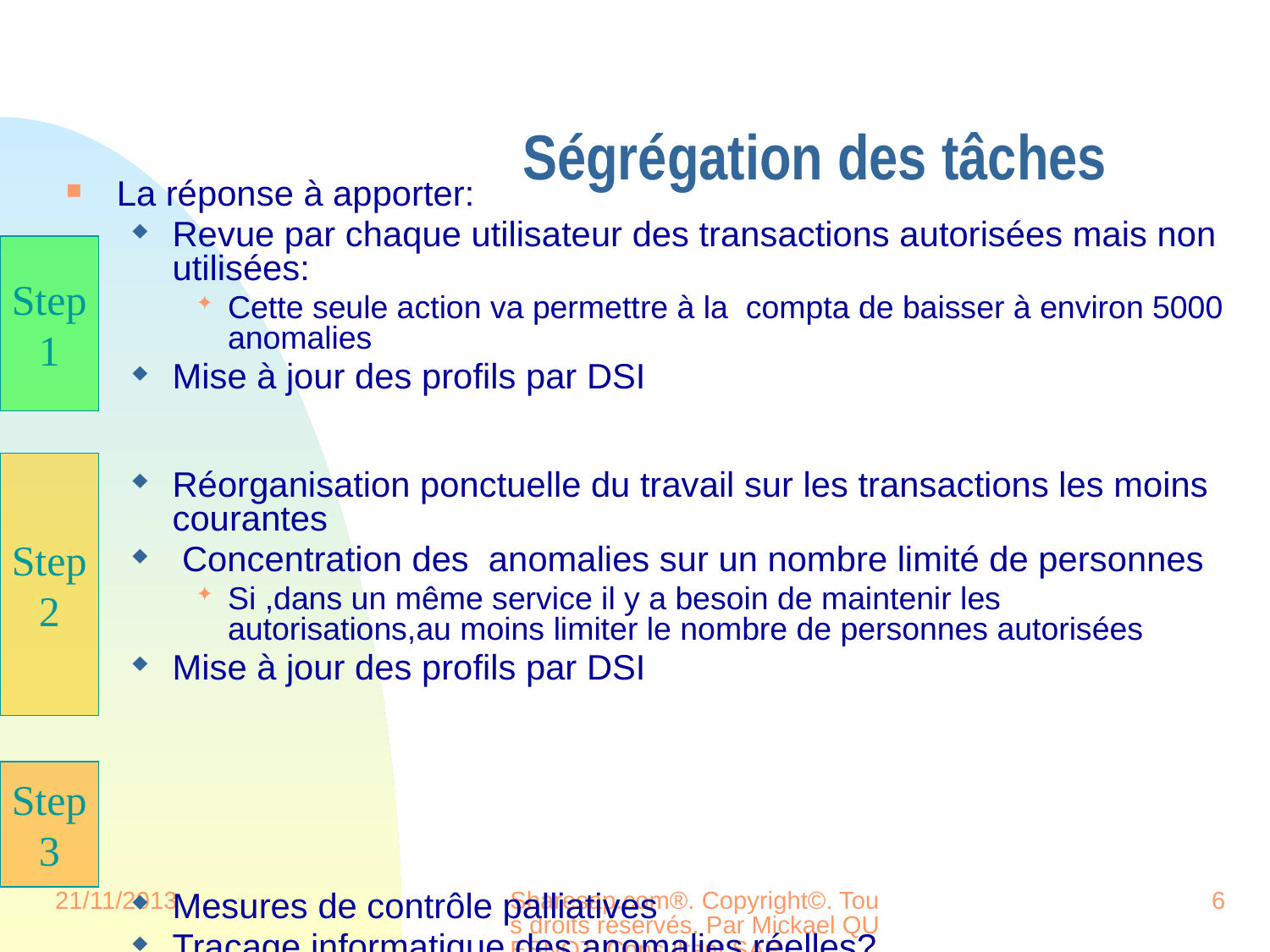

# Ségrégation des tâches
La réponse à apporter:
Revue par chaque utilisateur des transactions autorisées mais non utilisées:
Cette seule action va permettre à la  compta de baisser à environ 5000 anomalies
Mise à jour des profils par DSI

Réorganisation ponctuelle du travail sur les transactions les moins courantes
 Concentration des  anomalies sur un nombre limité de personnes
Si ,dans un même service il y a besoin de maintenir les autorisations,au moins limiter le nombre de personnes autorisées
Mise à jour des profils par DSI

Mesures de contrôle palliatives
Traçage informatique des anomalies réelles?
Step
1
Projet
Step
2
Step
3
21/11/2013
Sharesap.com®. Copyright©. Tous droits réservés. Par Mickael QUESNOT, Consultant SAP
6